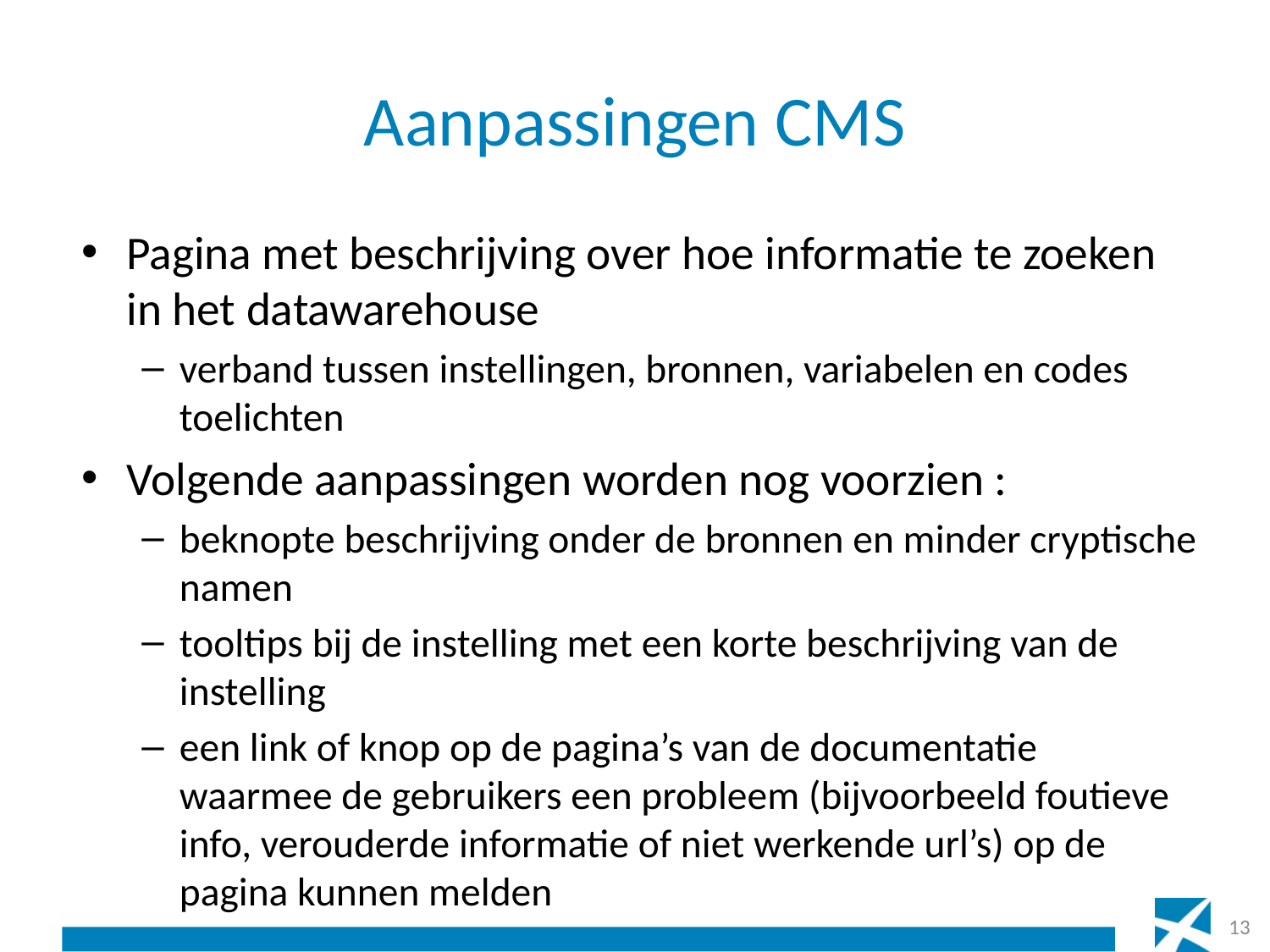

# Aanpassingen CMS
Pagina met beschrijving over hoe informatie te zoeken in het datawarehouse
verband tussen instellingen, bronnen, variabelen en codes toelichten
Volgende aanpassingen worden nog voorzien :
beknopte beschrijving onder de bronnen en minder cryptische namen
tooltips bij de instelling met een korte beschrijving van de instelling
een link of knop op de pagina’s van de documentatie waarmee de gebruikers een probleem (bijvoorbeeld foutieve info, verouderde informatie of niet werkende url’s) op de pagina kunnen melden

13